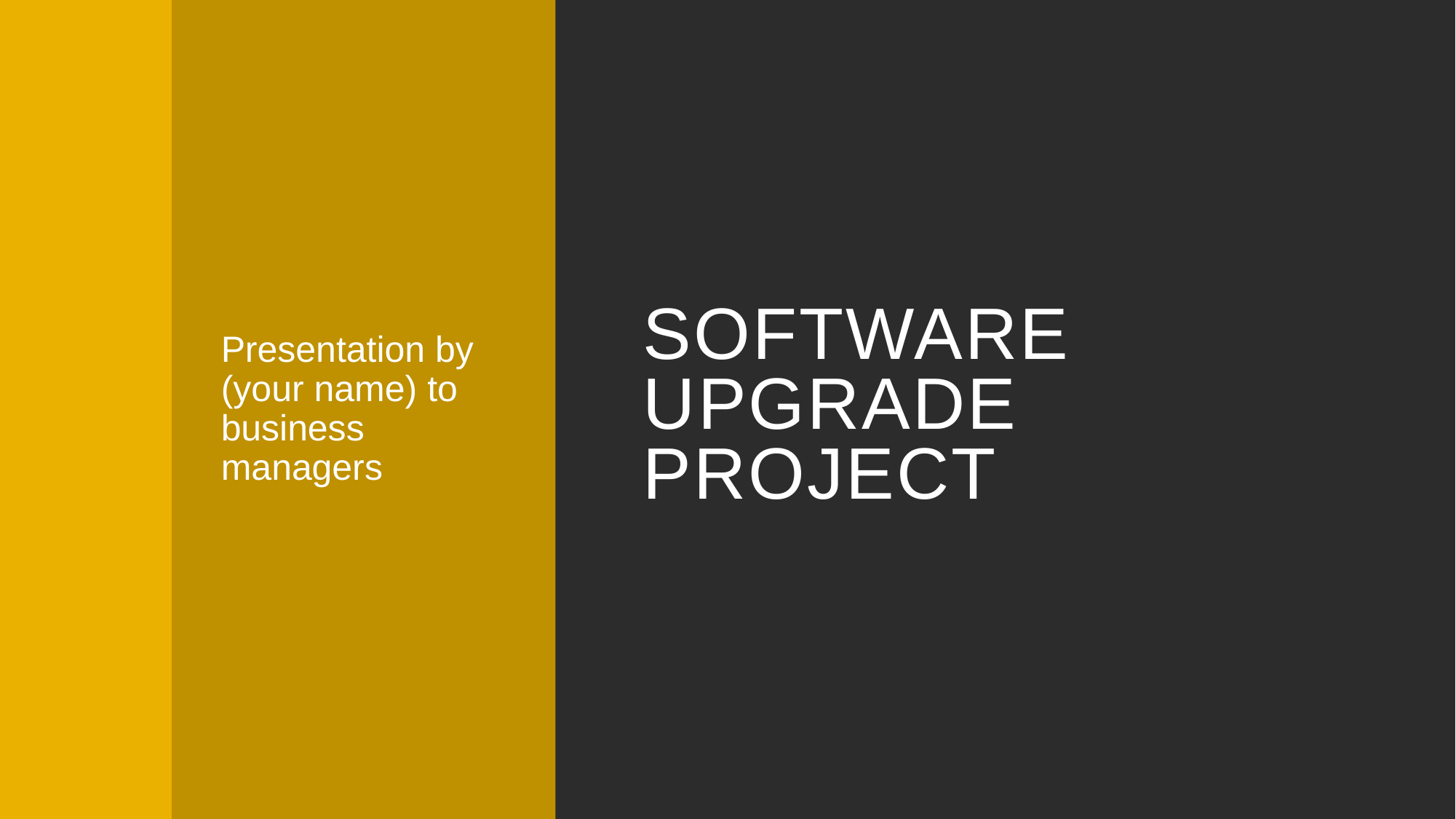

Presentation by (your name) to business managers
# Software Upgrade Project